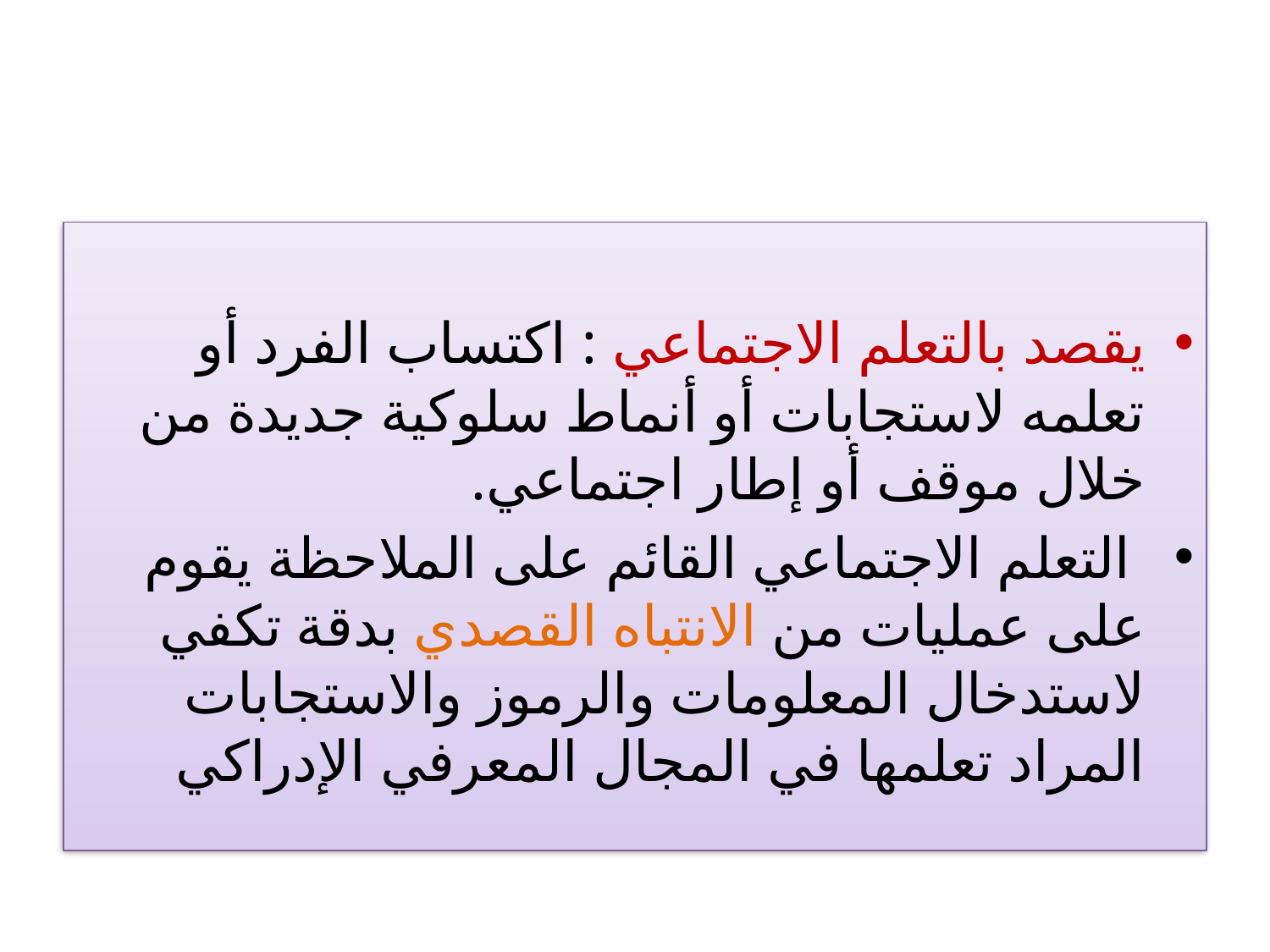

يقصد بالتعلم الاجتماعي : اكتساب الفرد أو تعلمه لاستجابات أو أنماط سلوكية جديدة من خلال موقف أو إطار اجتماعي.
 التعلم الاجتماعي القائم على الملاحظة يقوم على عمليات من الانتباه القصدي بدقة تكفي لاستدخال المعلومات والرموز والاستجابات المراد تعلمها في المجال المعرفي الإدراكي